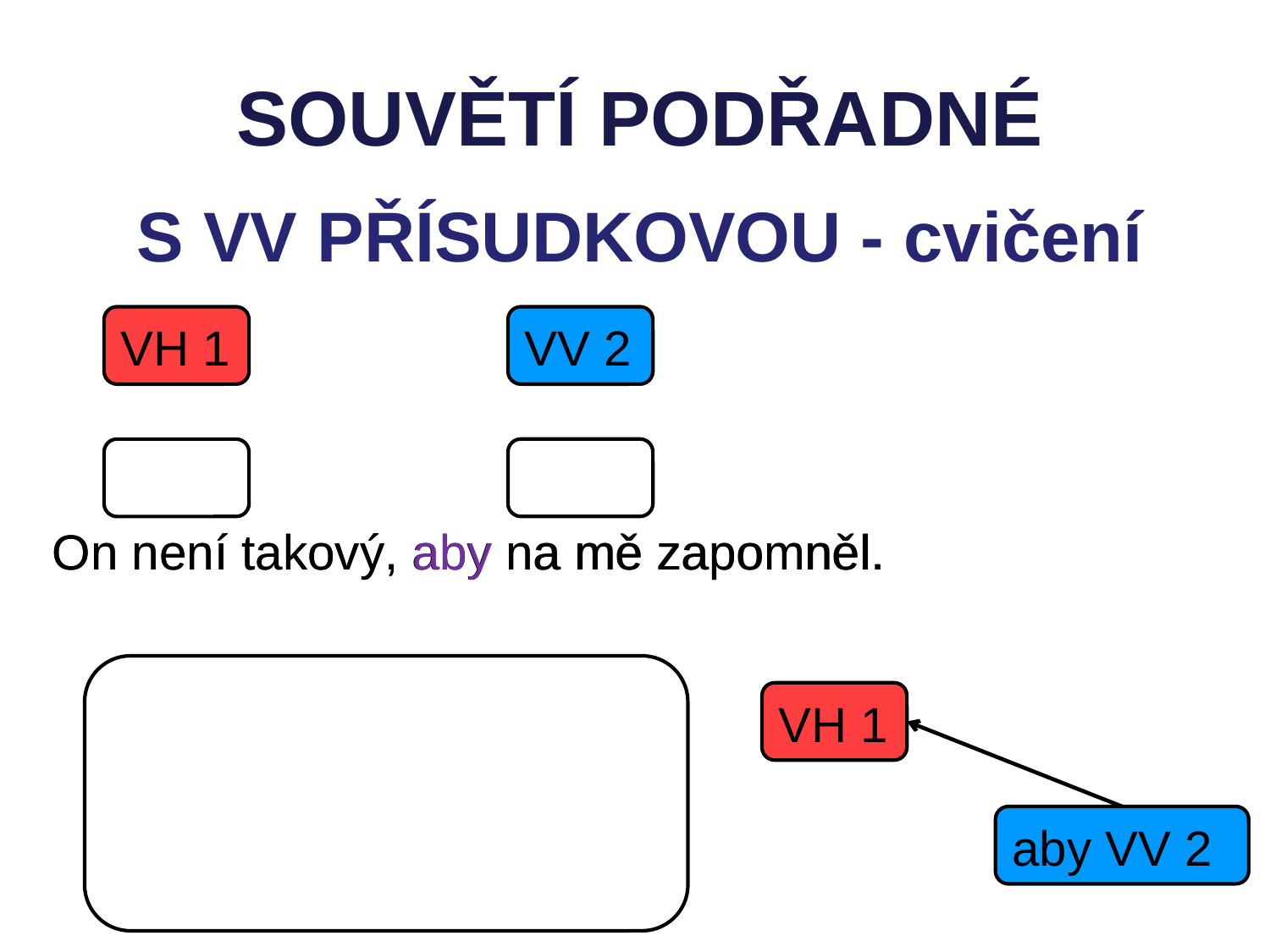

SOUVĚTÍ PODŘADNÉ
S VV PŘÍSUDKOVOU - cvičení
VH 1
VV 2

On není takový, aby na mě zapomněl.
On není takový, aby na mě zapomněl.

VH 1
aby VV 2